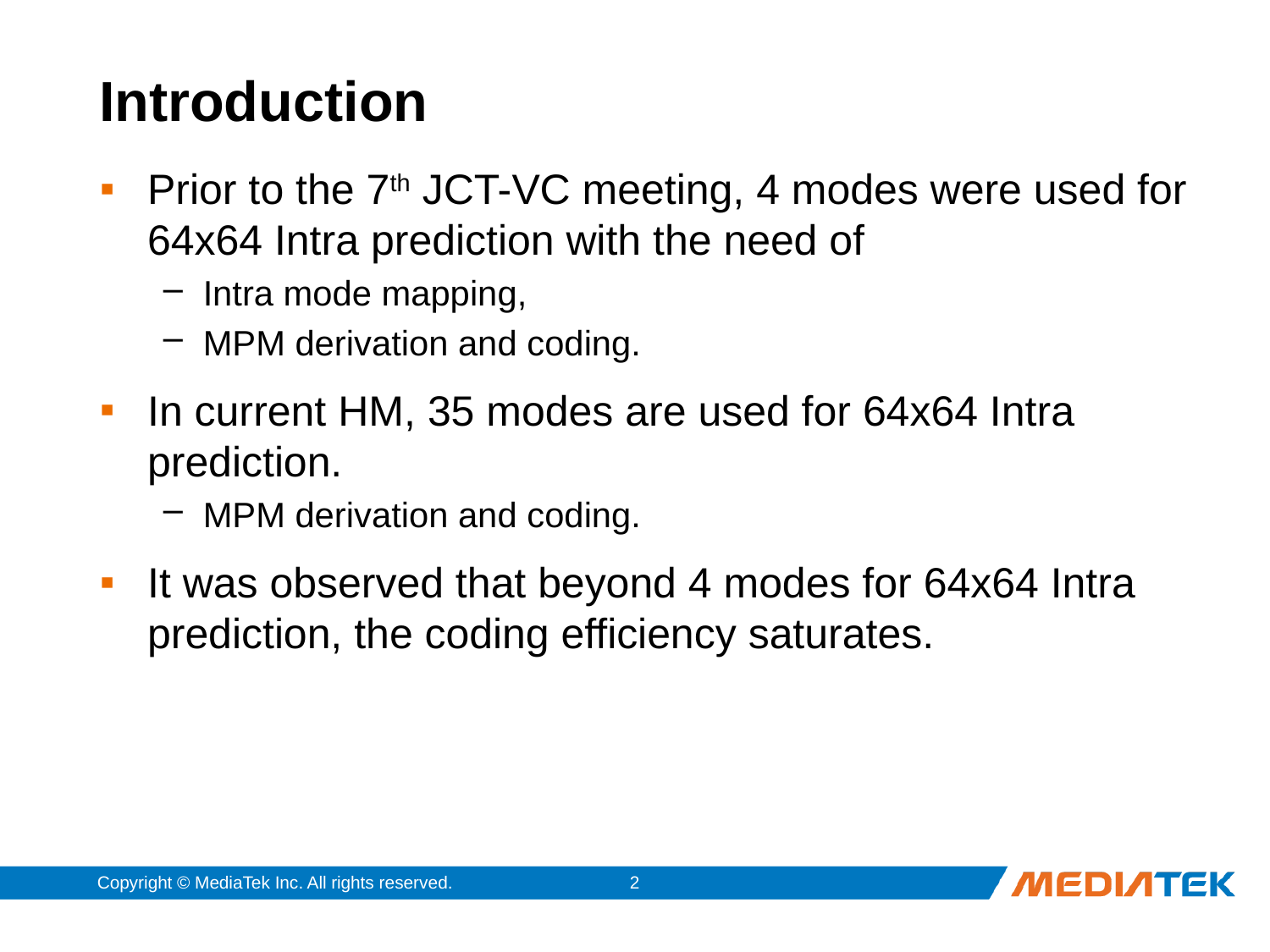

# Introduction
Prior to the 7th JCT-VC meeting, 4 modes were used for 64x64 Intra prediction with the need of
Intra mode mapping,
MPM derivation and coding.
In current HM, 35 modes are used for 64x64 Intra prediction.
MPM derivation and coding.
It was observed that beyond 4 modes for 64x64 Intra prediction, the coding efficiency saturates.

Copyright © MediaTek Inc. All rights reserved.
2